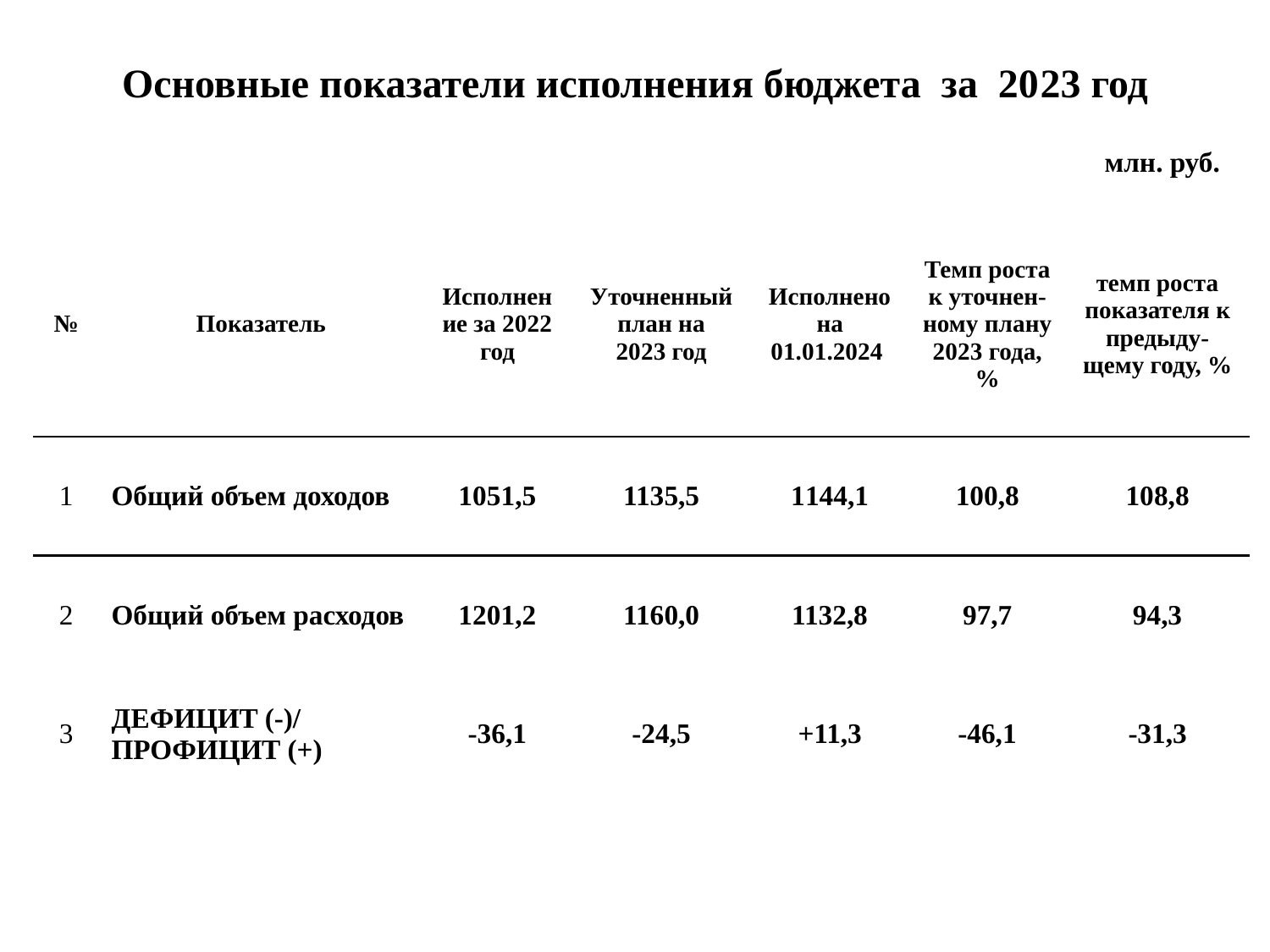

# Основные показатели исполнения бюджета  за  2023 год
млн. руб.
| № | Показатель | Исполнение за 2022 год | Уточненный план на 2023 год | Исполнено на 01.01.2024 | Темп роста к уточнен-ному плану 2023 года, % | темп роста показателя к предыду-щему году, % |
| --- | --- | --- | --- | --- | --- | --- |
| 1 | Общий объем доходов | 1051,5 | 1135,5 | 1144,1 | 100,8 | 108,8 |
| 2 | Общий объем расходов | 1201,2 | 1160,0 | 1132,8 | 97,7 | 94,3 |
| 3 | ДЕФИЦИТ (-)/ ПРОФИЦИТ (+) | -36,1 | -24,5 | +11,3 | -46,1 | -31,3 |